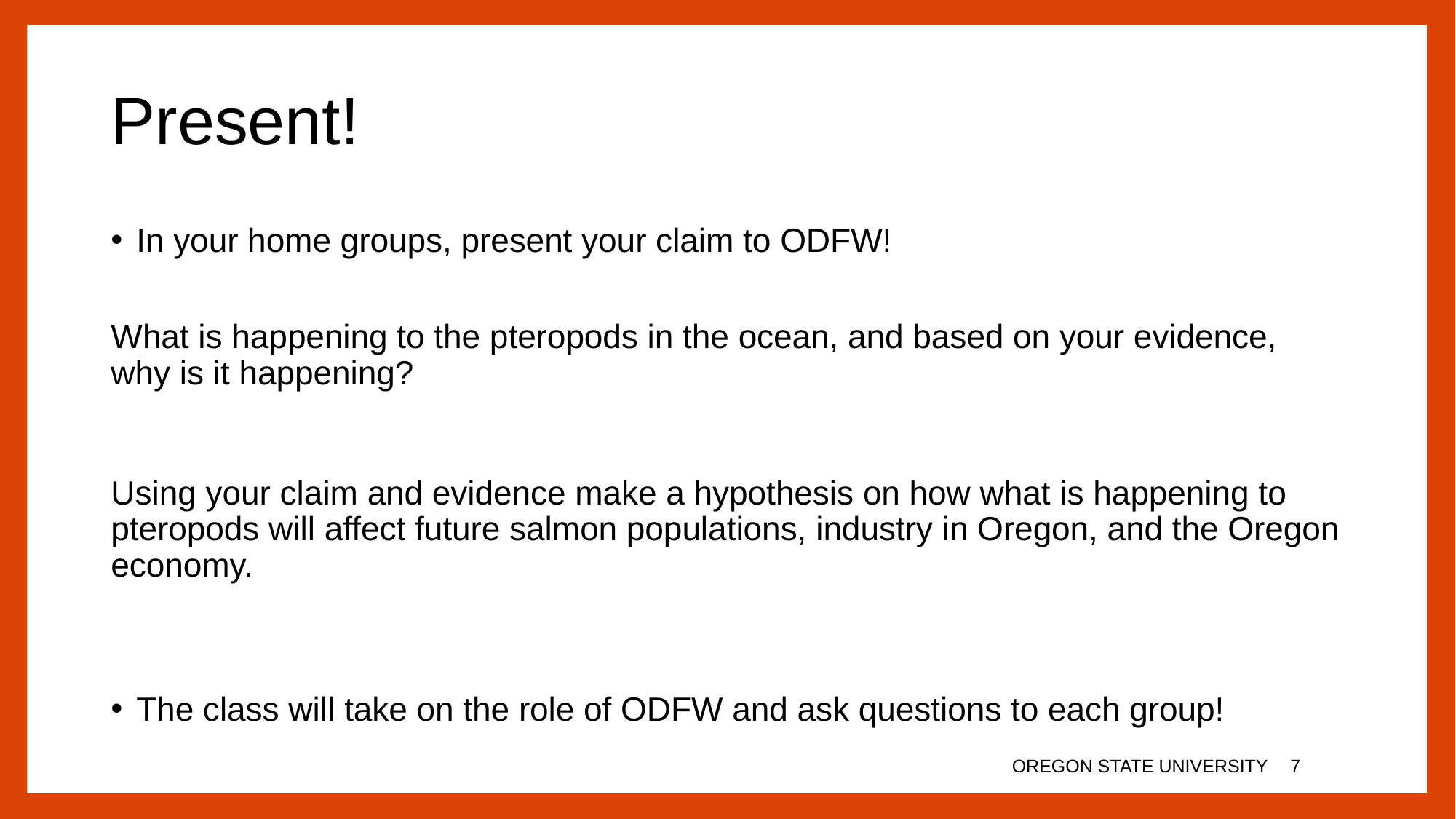

# Present!
In your home groups, present your claim to ODFW!

What is happening to the pteropods in the ocean, and based on your evidence, why is it happening?
Using your claim and evidence make a hypothesis on how what is happening to pteropods will affect future salmon populations, industry in Oregon, and the Oregon economy.

The class will take on the role of ODFW and ask questions to each group!
OREGON STATE UNIVERSITY
7